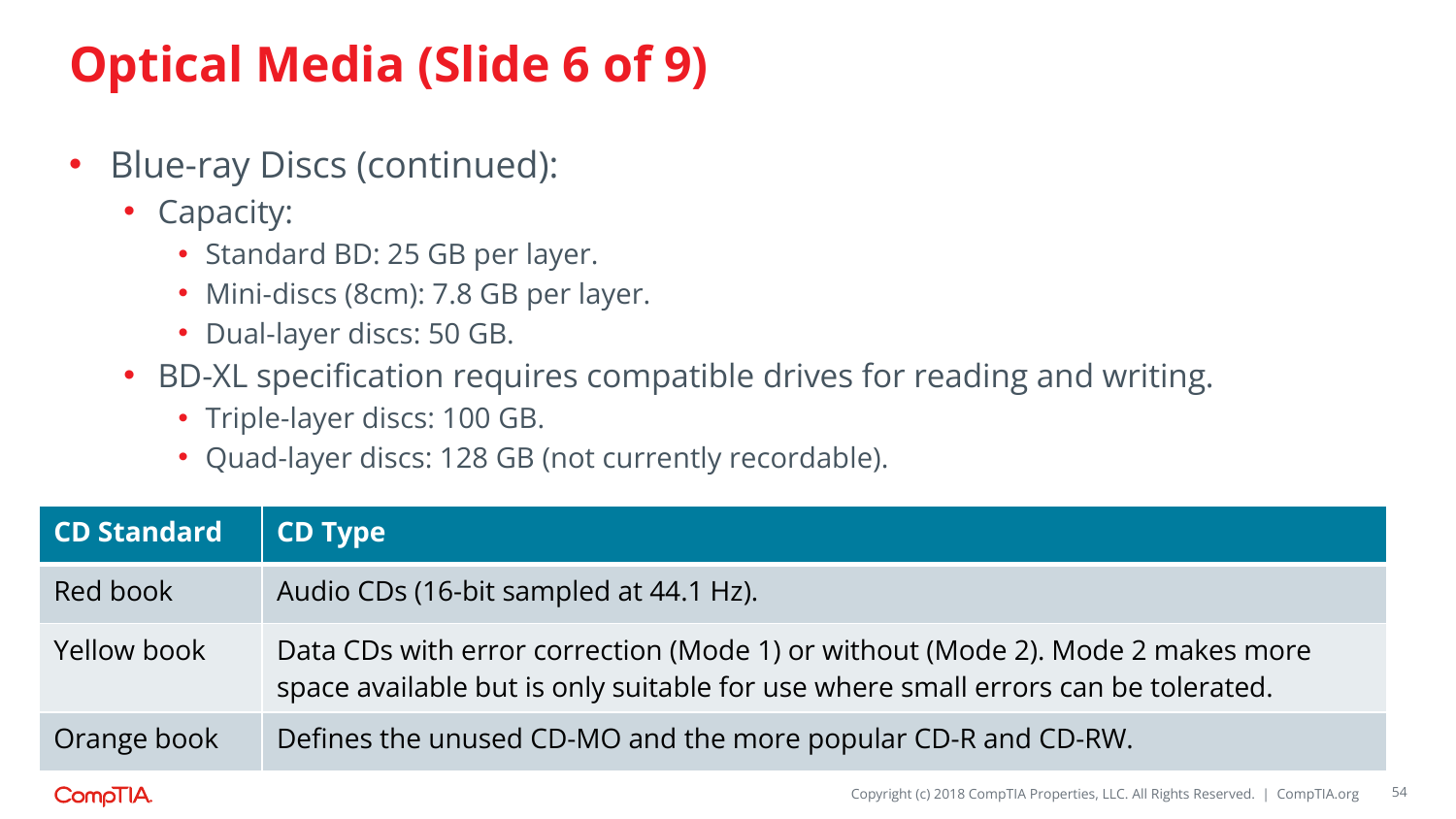

# Optical Media (Slide 6 of 9)
Blue-ray Discs (continued):
Capacity:
Standard BD: 25 GB per layer.
Mini-discs (8cm): 7.8 GB per layer.
Dual-layer discs: 50 GB.
BD-XL specification requires compatible drives for reading and writing.
Triple-layer discs: 100 GB.
Quad-layer discs: 128 GB (not currently recordable).
| CD Standard | CD Type |
| --- | --- |
| Red book | Audio CDs (16-bit sampled at 44.1 Hz). |
| Yellow book | Data CDs with error correction (Mode 1) or without (Mode 2). Mode 2 makes more space available but is only suitable for use where small errors can be tolerated. |
| Orange book | Defines the unused CD-MO and the more popular CD-R and CD-RW. |
54